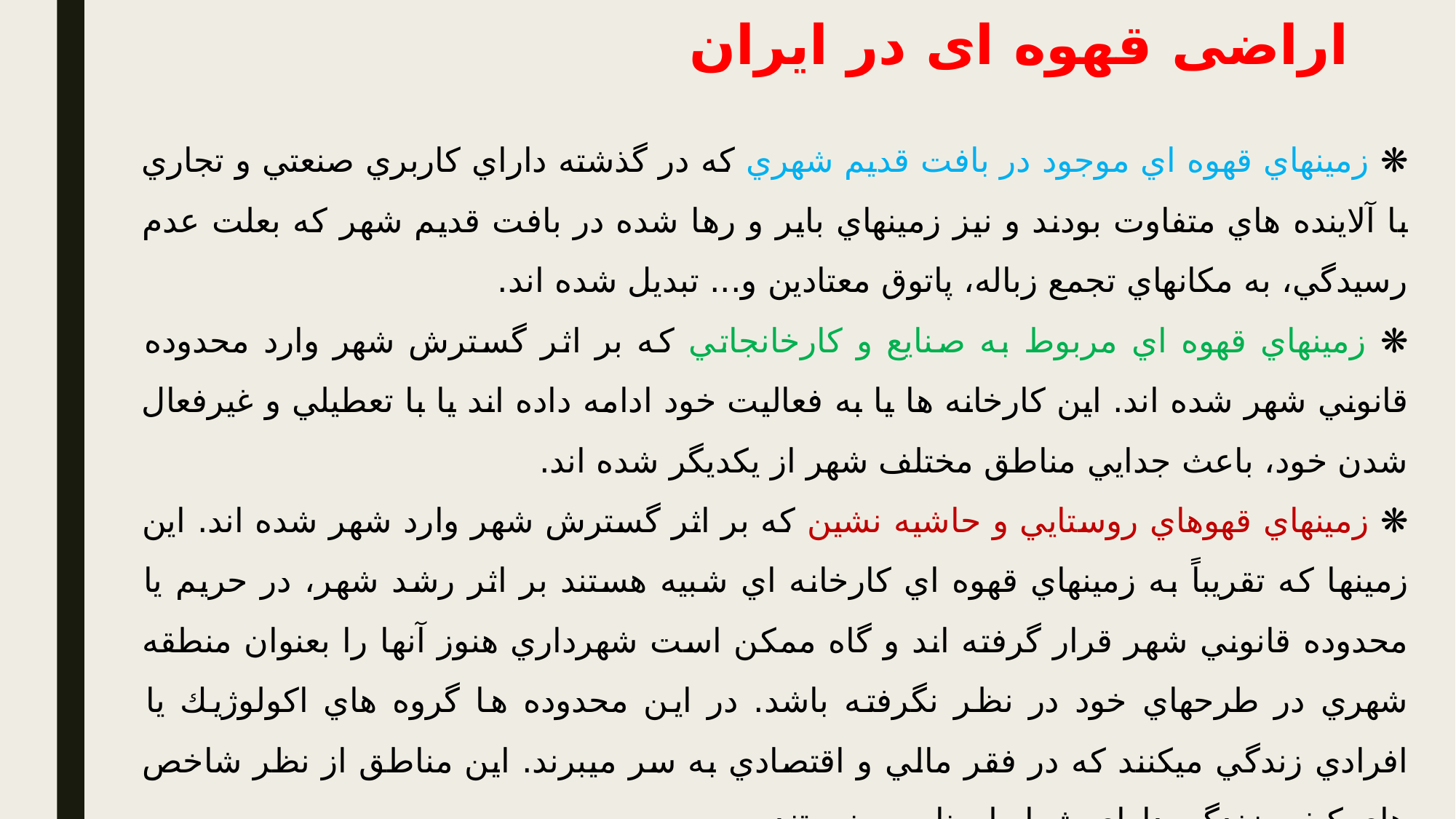

# اراضی قهوه ای در ایران
❋ زمينهاي قهوه اي موجود در بافت قديم شهري كه در گذشته داراي كاربري صنعتي و تجاري با آلاينده هاي متفاوت بودند و نيز زمينهاي باير و رها شده در بافت قديم شهر كه بعلت عدم رسيدگي، به مکانهاي تجمع زباله، پاتوق معتادين و... تبديل شده اند.
❋ زمينهاي قهوه اي مربوط به صنايع و كارخانجاتي كه بر اثر گسترش شهر وارد محدوده قانوني شهر شده اند. اين كارخانه ها يا به فعاليت خود ادامه داده اند يا با تعطيلي و غيرفعال شدن خود، باعث جدايي مناطق مختلف شهر از يکديگر شده اند.
❋ زمينهاي قهوهاي روستايي و حاشيه نشين كه بر اثر گسترش شهر وارد شهر شده اند. اين زمينها كه تقريباً به زمينهاي قهوه اي كارخانه اي شبيه هستند بر اثر رشد شهر، در حريم يا محدوده قانوني شهر قرار گرفته اند و گاه ممکن است شهرداري هنوز آنها را بعنوان منطقه شهري در طرحهاي خود در نظر نگرفته باشد. در اين محدوده ها گروه هاي اكولوژيك يا افرادي زندگي ميکنند كه در فقر مالي و اقتصادي به سر ميبرند. اين مناطق از نظر شاخص هاي كيفي زندگي داراي شرايط مناسبي نيستند.